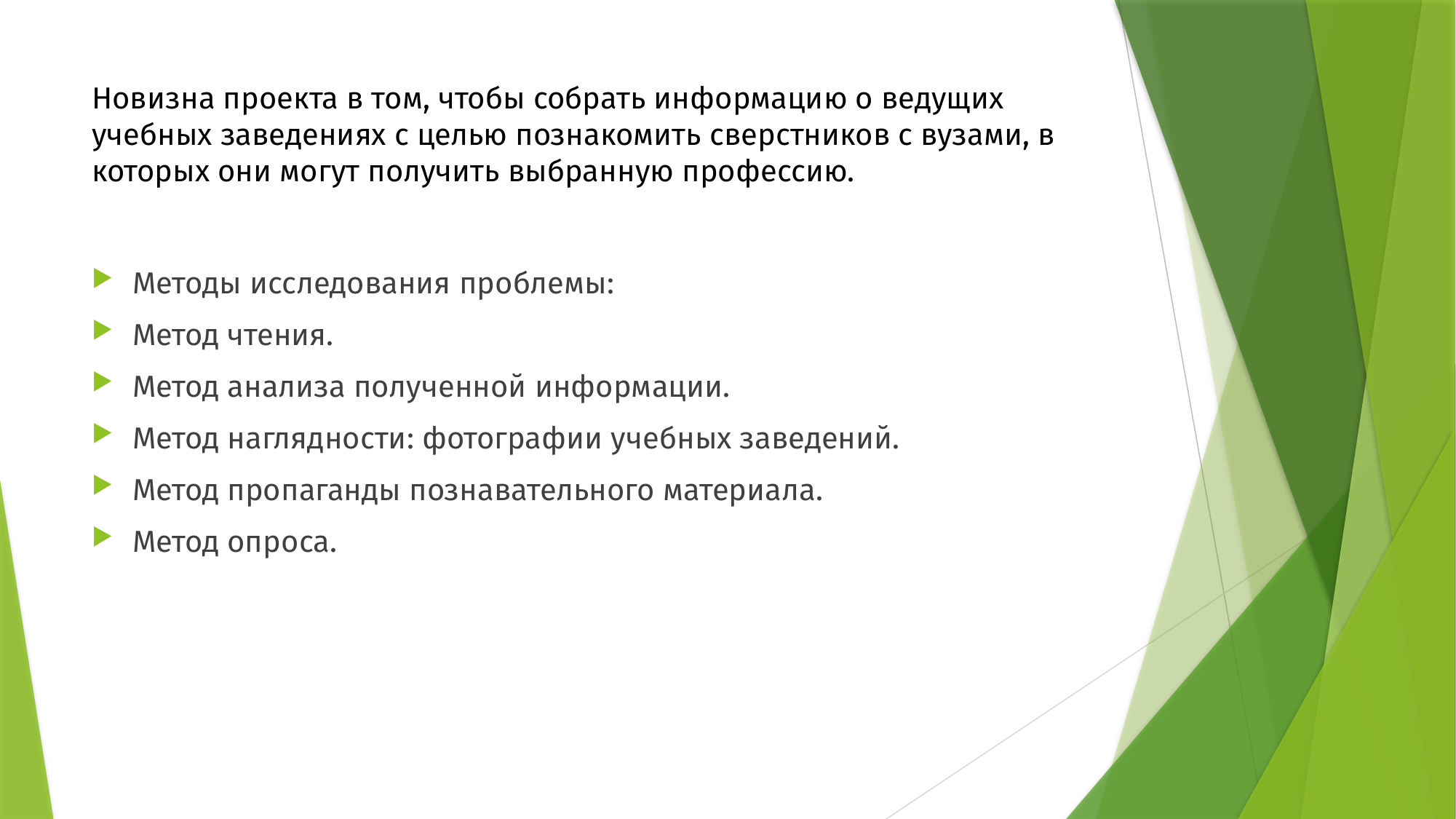

# Новизна проекта в том, чтобы собрать информацию о ведущих учебных заведениях с целью познакомить сверстников с вузами, в которых они могут получить выбранную профессию.
Методы исследования проблемы:
Метод чтения.
Метод анализа полученной информации.
Метод наглядности: фотографии учебных заведений.
Метод пропаганды познавательного материала.
Метод опроса.